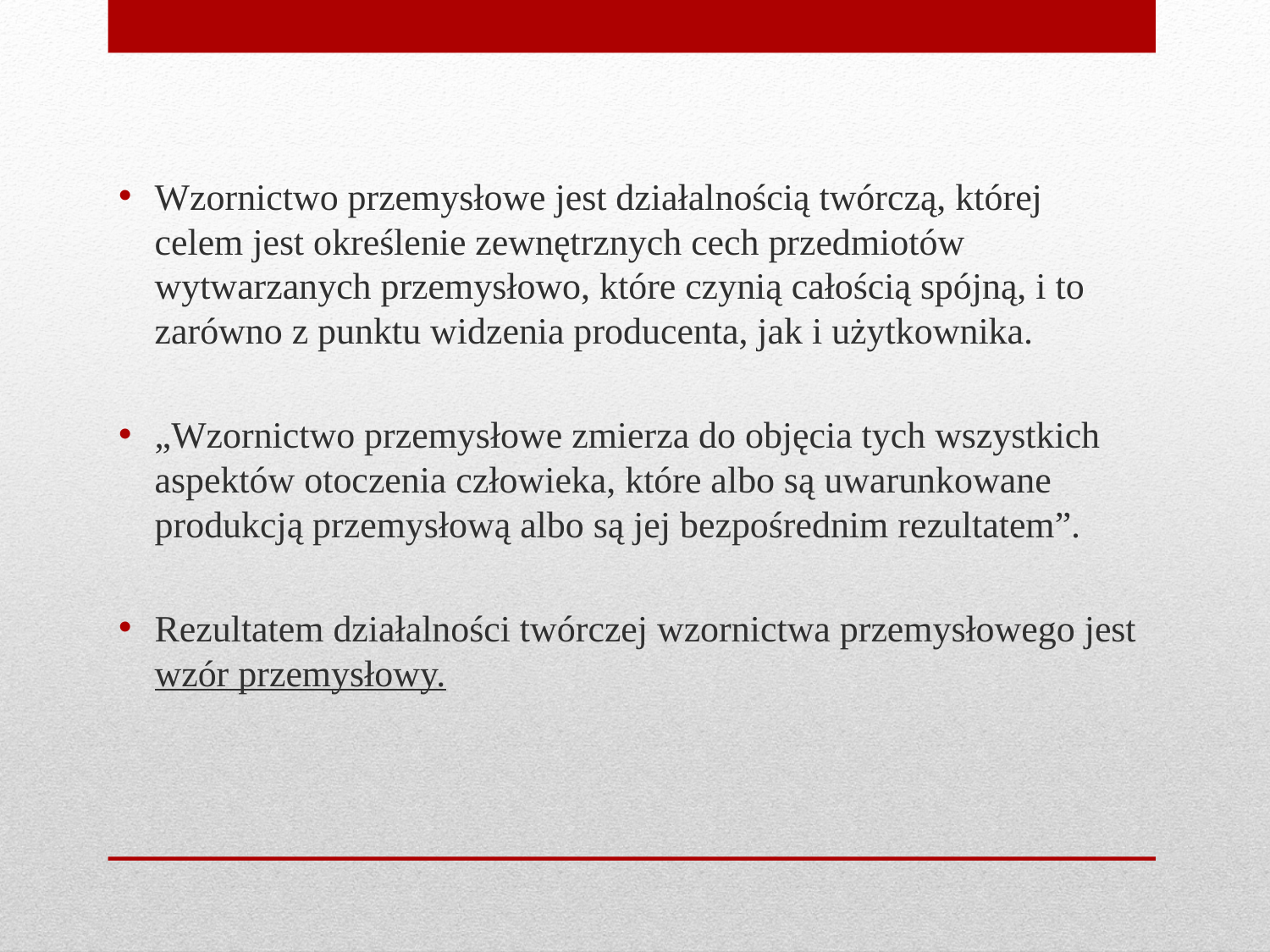

Wzornictwo przemysłowe jest działalnością twórczą, której celem jest określenie zewnętrznych cech przedmiotów wytwarzanych przemysłowo, które czynią całością spójną, i to zarówno z punktu widzenia producenta, jak i użytkownika.

„Wzornictwo przemysłowe zmierza do objęcia tych wszystkich aspektów otoczenia człowieka, które albo są uwarunkowane produkcją przemysłową albo są jej bezpośrednim rezultatem”.

Rezultatem działalności twórczej wzornictwa przemysłowego jest wzór przemysłowy.

#